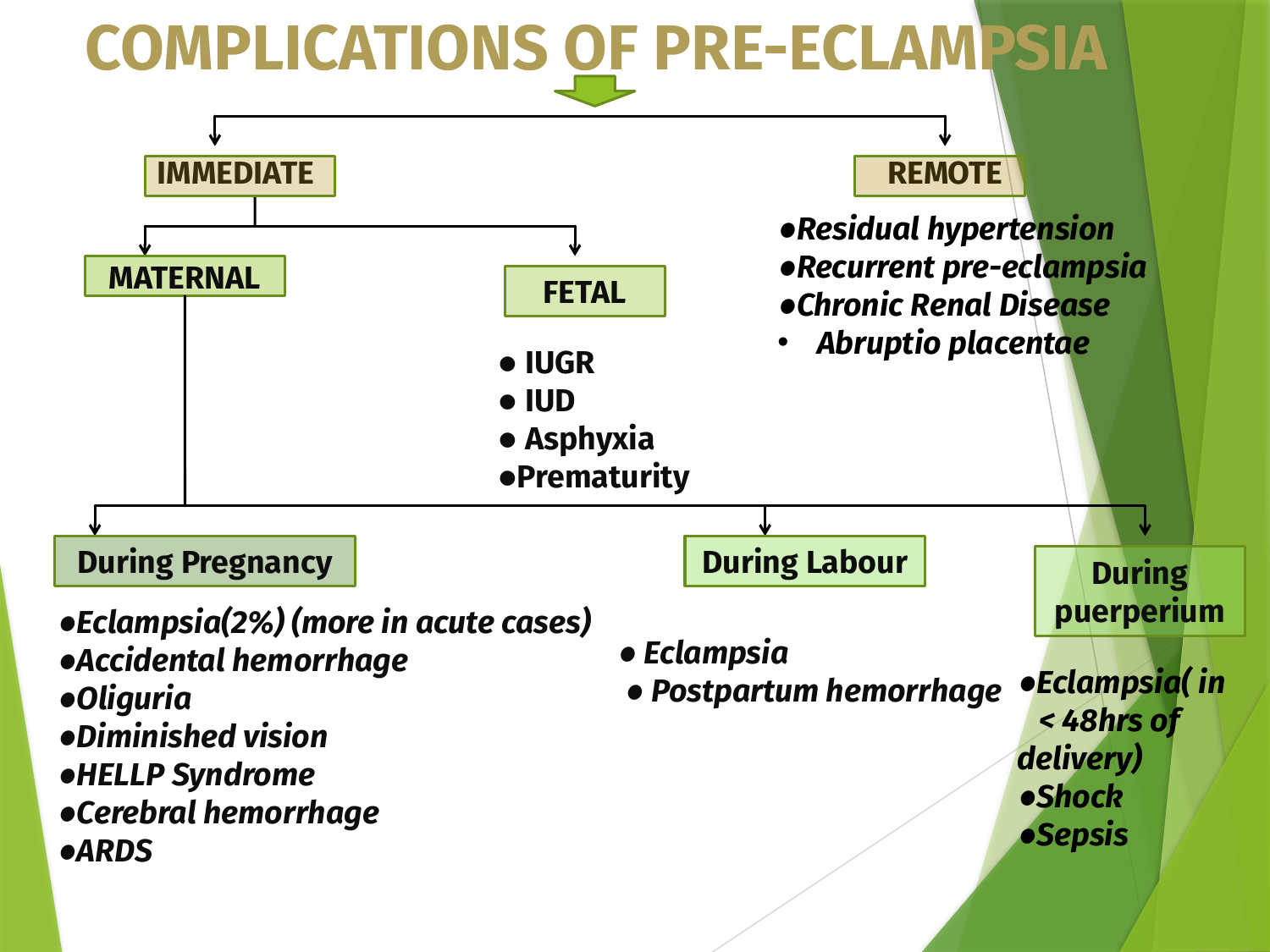

COMPLICATIONS OF PRE-ECLAMPSIA

IMMEDIATE
REMOTE

●Residual hypertension
●Recurrent pre-eclampsia
●Chronic Renal Disease
Abruptio placentae
MATERNAL
FETAL
    ● IUGR
    ● IUD
    ● Asphyxia
    ●Prematurity
During Pregnancy
During Labour
During puerperium
●Eclampsia(2%) (more in acute cases)
●Accidental hemorrhage
●Oliguria
●Diminished vision
●HELLP Syndrome
●Cerebral hemorrhage
●ARDS
● Eclampsia
 ● Postpartum hemorrhage
●Eclampsia( in    < 48hrs of delivery)
●Shock
●Sepsis